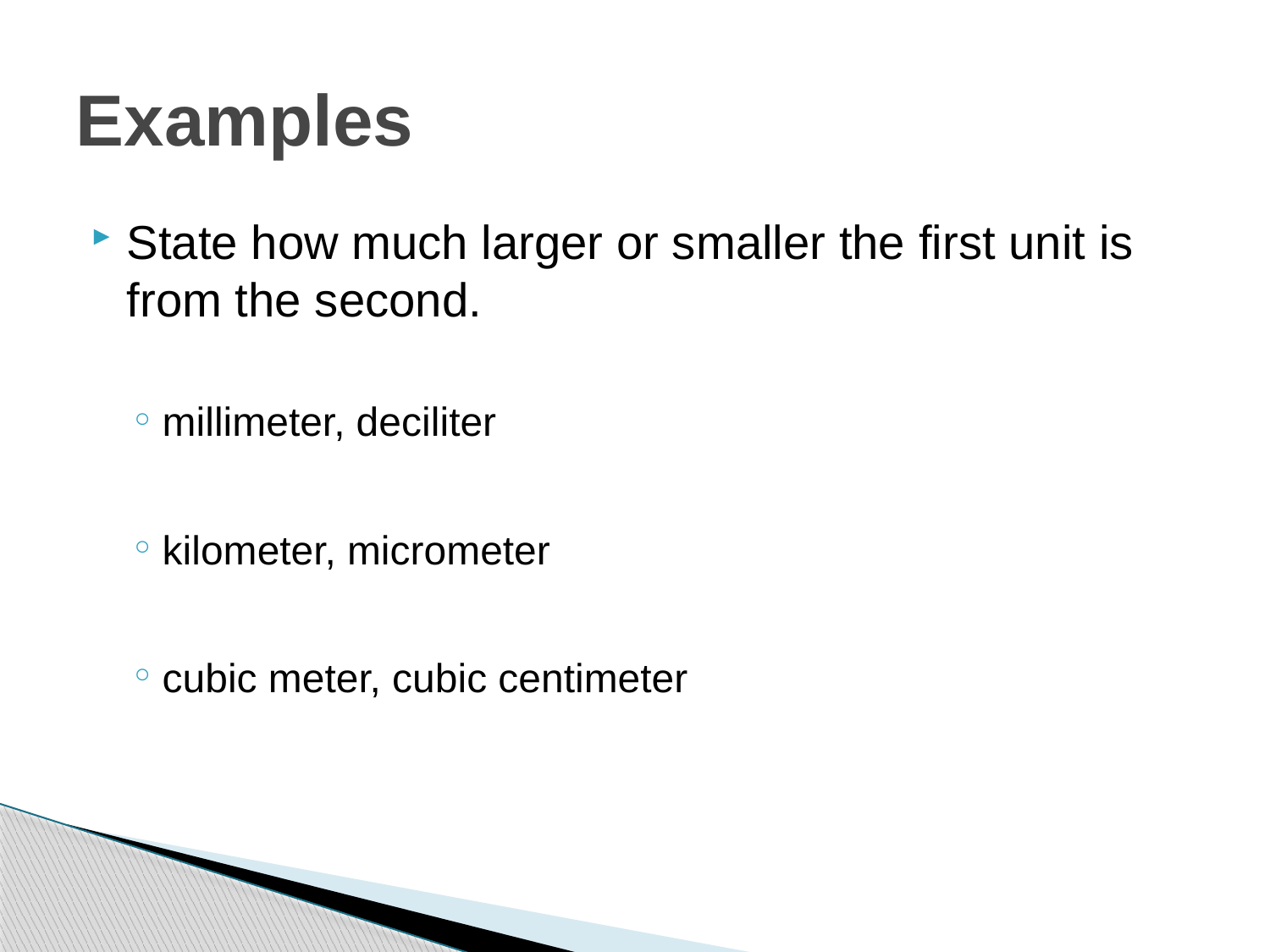

# Examples
State how much larger or smaller the first unit is from the second.

millimeter, deciliter

kilometer, micrometer

cubic meter, cubic centimeter